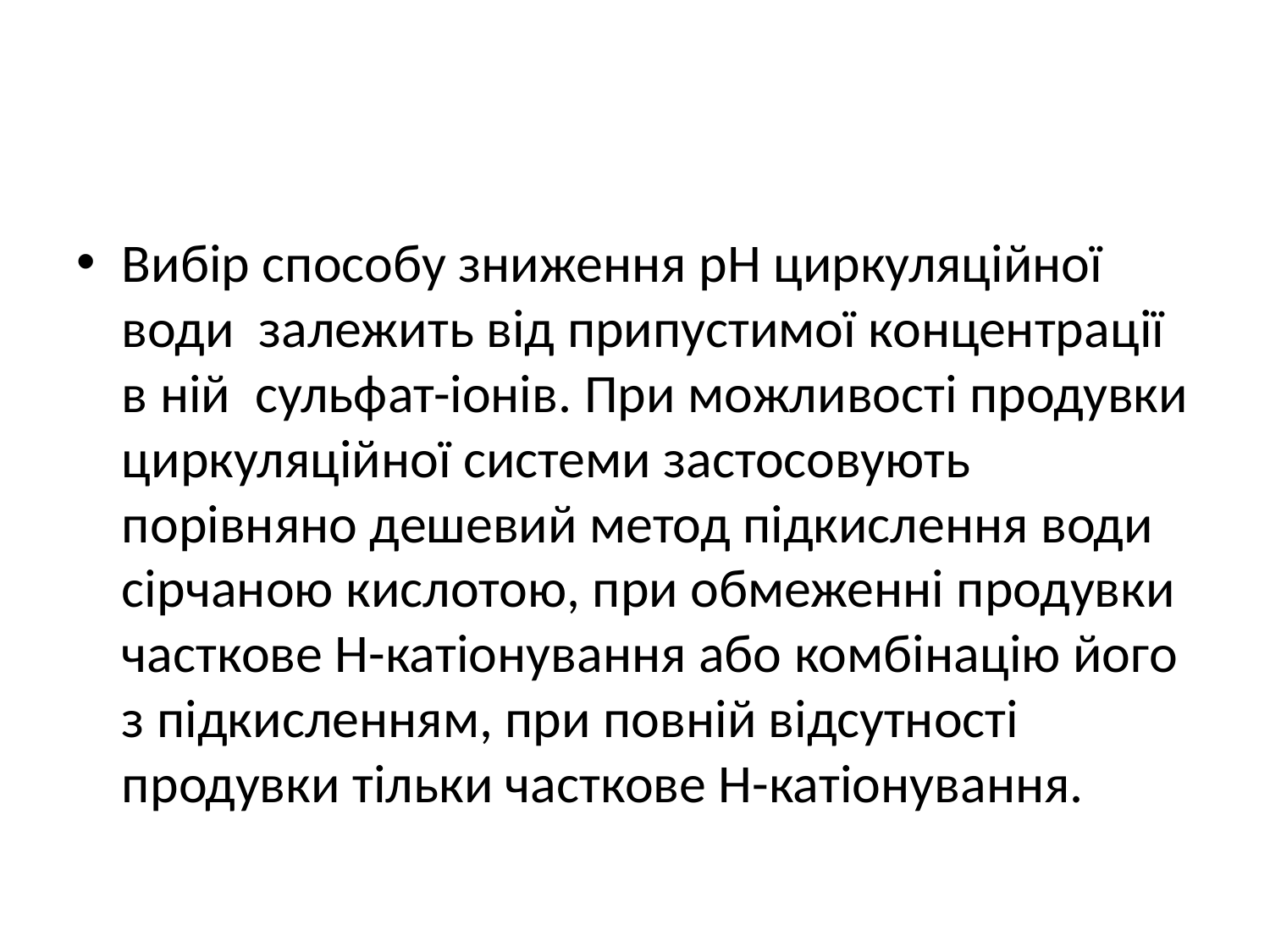

#
Вибір способу зниження рН циркуляційної води  залежить від припустимої концентрації в ній  сульфат-іонів. При можливості продувки циркуляційної системи застосовують порівняно дешевий метод підкислення води сірчаною кислотою, при обмеженні продувки часткове Н-катіонування або комбінацію його з підкисленням, при повній відсутності продувки тільки часткове Н-катіонування.